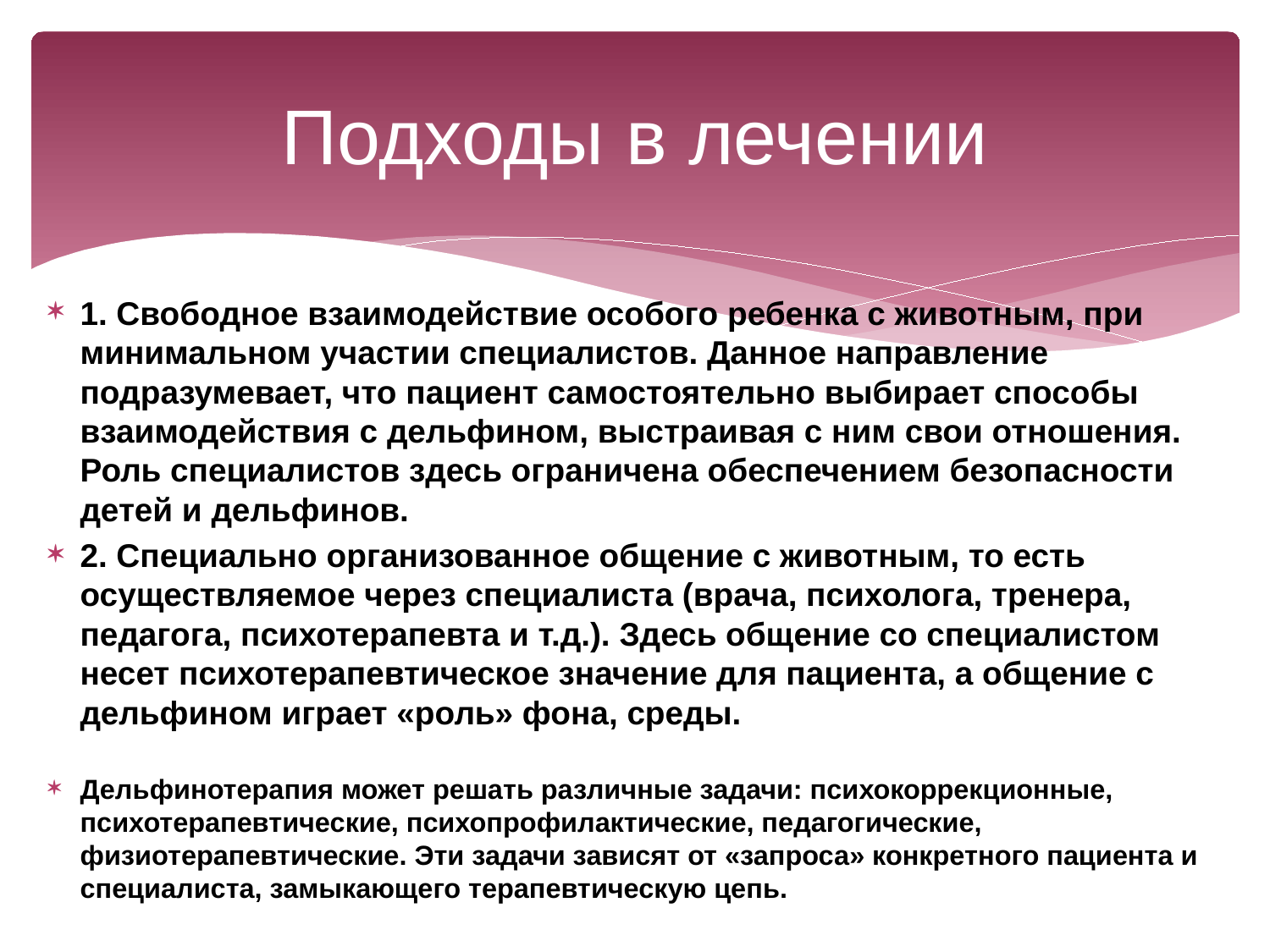

# Подходы в лечении
1. Свободное взаимодействие особого ребенка с животным, при минимальном участии специалистов. Данное направление подразумевает, что пациент самостоятельно выбирает способы взаимодействия с дельфином, выстраивая с ним свои отношения. Роль специалистов здесь ограничена обеспечением безопасности детей и дельфинов.
2. Специально организованное общение с животным, то есть осуществляемое через специалиста (врача, психолога, тренера, педагога, психотерапевта и т.д.). Здесь общение со специалистом несет психотерапевтическое значение для пациента, а общение с дельфином играет «роль» фона, среды.

Дельфинотерапия может решать различные задачи: психокоррекционные, психотерапевтические, психопрофилактические, педагогические, физиотерапевтические. Эти задачи зависят от «запроса» конкретного пациента и специалиста, замыкающего терапевтическую цепь.